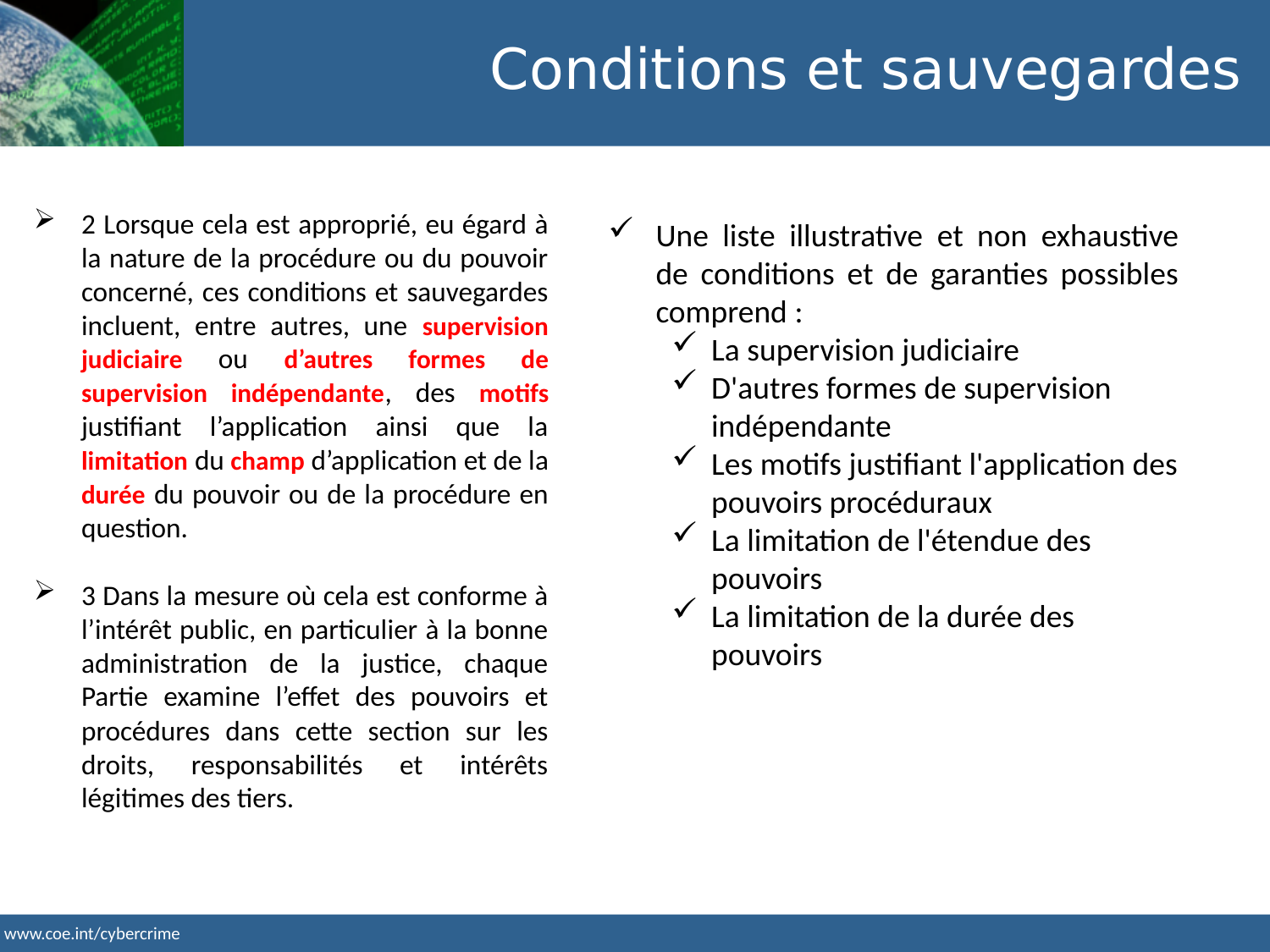

Conditions et sauvegardes
2 Lorsque cela est approprié, eu égard à la nature de la procédure ou du pouvoir concerné, ces conditions et sauvegardes incluent, entre autres, une supervision judiciaire ou d’autres formes de supervision indépendante, des motifs justifiant l’application ainsi que la limitation du champ d’application et de la durée du pouvoir ou de la procédure en question.

3 Dans la mesure où cela est conforme à l’intérêt public, en particulier à la bonne administration de la justice, chaque Partie examine l’effet des pouvoirs et procédures dans cette section sur les droits, responsabilités et intérêts légitimes des tiers.
Une liste illustrative et non exhaustive de conditions et de garanties possibles comprend :
La supervision judiciaire
D'autres formes de supervision indépendante
Les motifs justifiant l'application des pouvoirs procéduraux
La limitation de l'étendue des pouvoirs
La limitation de la durée des pouvoirs